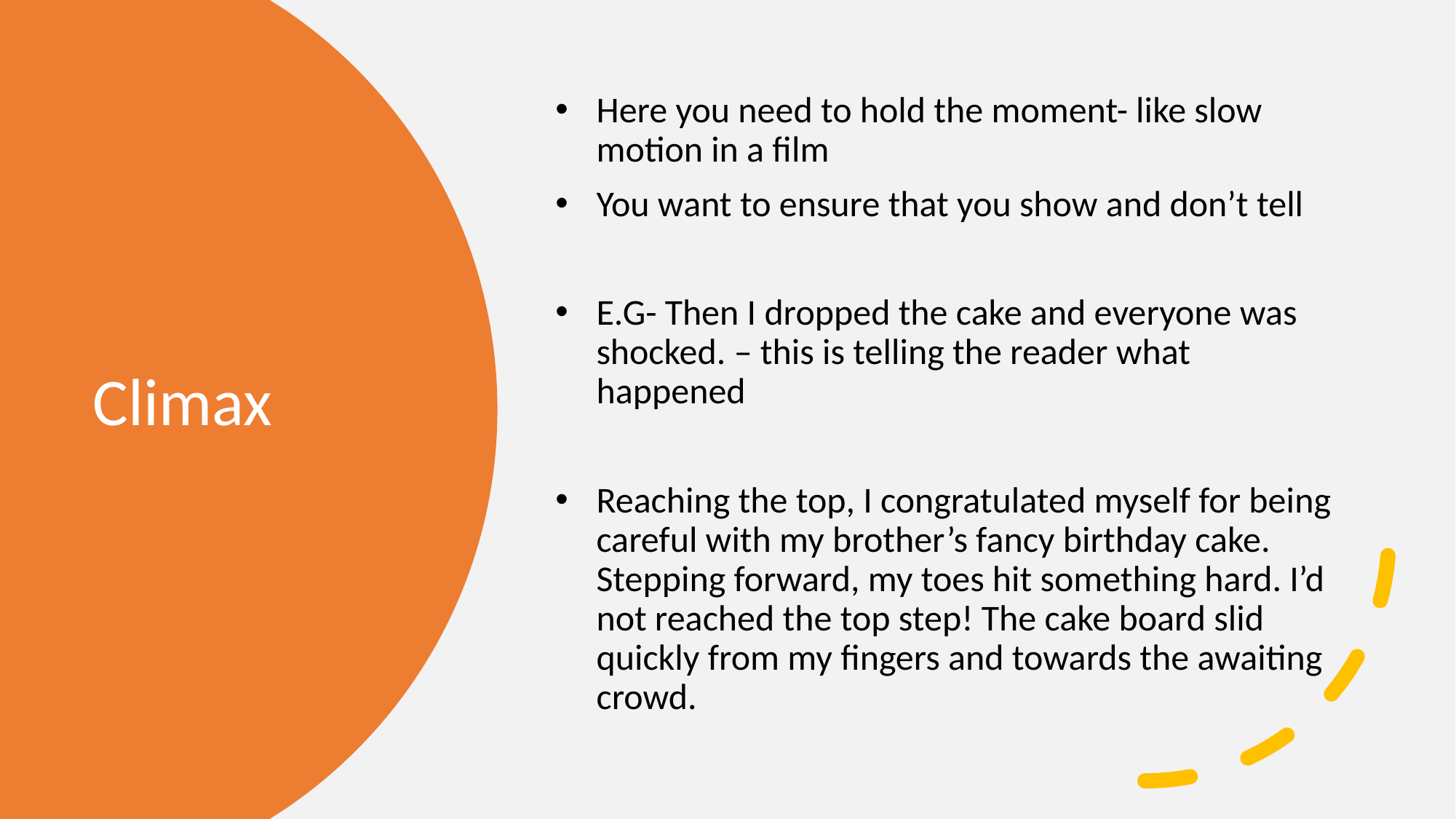

Here you need to hold the moment- like slow motion in a film
You want to ensure that you show and don’t tell

E.G- Then I dropped the cake and everyone was shocked. – this is telling the reader what happened

Reaching the top, I congratulated myself for being careful with my brother’s fancy birthday cake. Stepping forward, my toes hit something hard. I’d not reached the top step! The cake board slid quickly from my fingers and towards the awaiting crowd.
# Climax